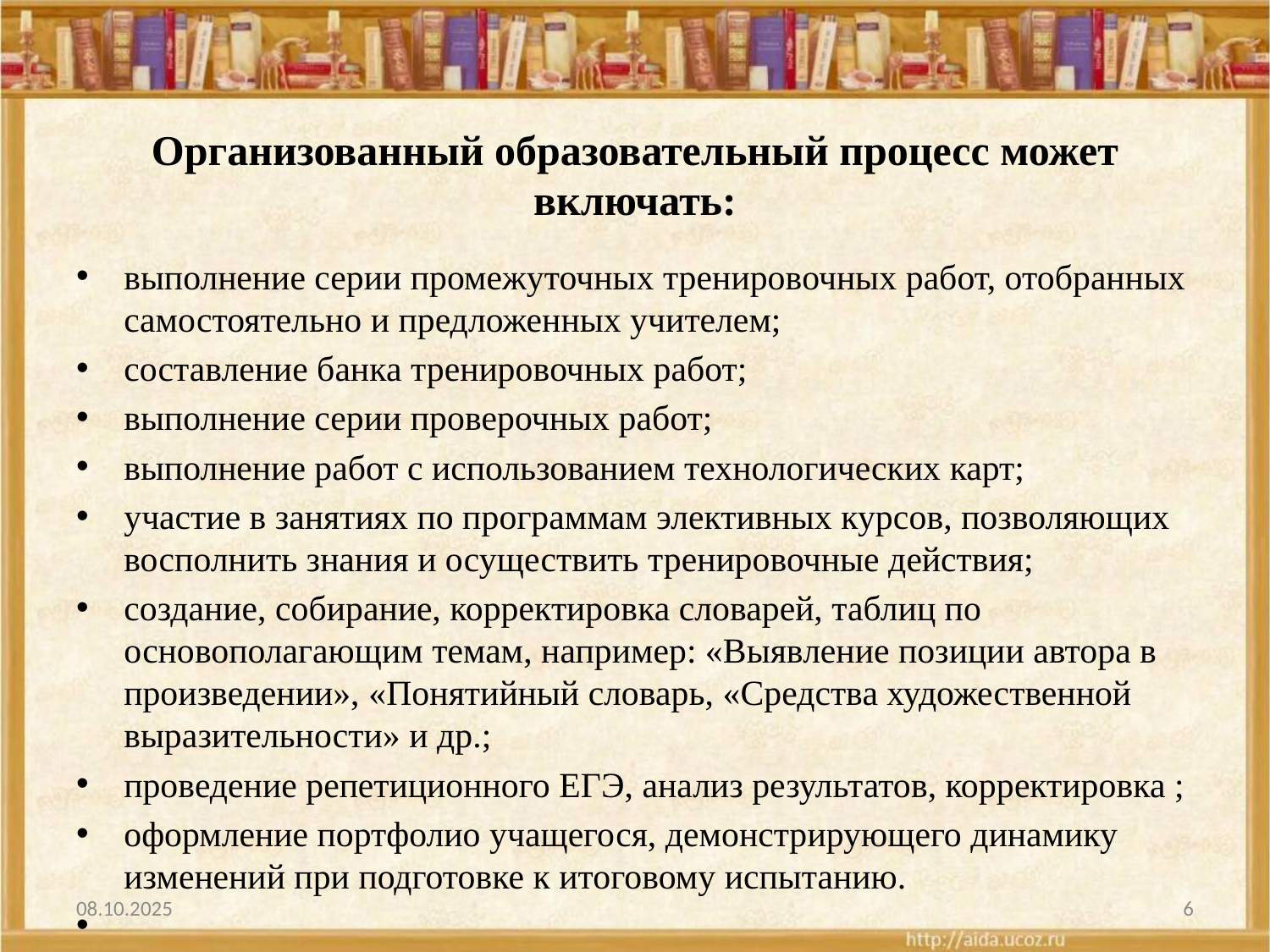

# Организованный образовательный процесс может включать:
выполнение серии промежуточных тренировочных работ, отобранных самостоятельно и предложенных учителем;
составление банка тренировочных работ;
выполнение серии проверочных работ;
выполнение работ с использованием технологических карт;
участие в занятиях по программам элективных курсов, позволяющих восполнить знания и осуществить тренировочные действия;
создание, собирание, корректировка словарей, таблиц по основополагающим темам, например: «Выявление позиции автора в произведении», «Понятийный словарь, «Средства художественной выразительности» и др.;
проведение репетиционного ЕГЭ, анализ результатов, корректировка ;
оформление портфолио учащегося, демонстрирующего динамику изменений при подготовке к итоговому испытанию.

08.10.2025
6